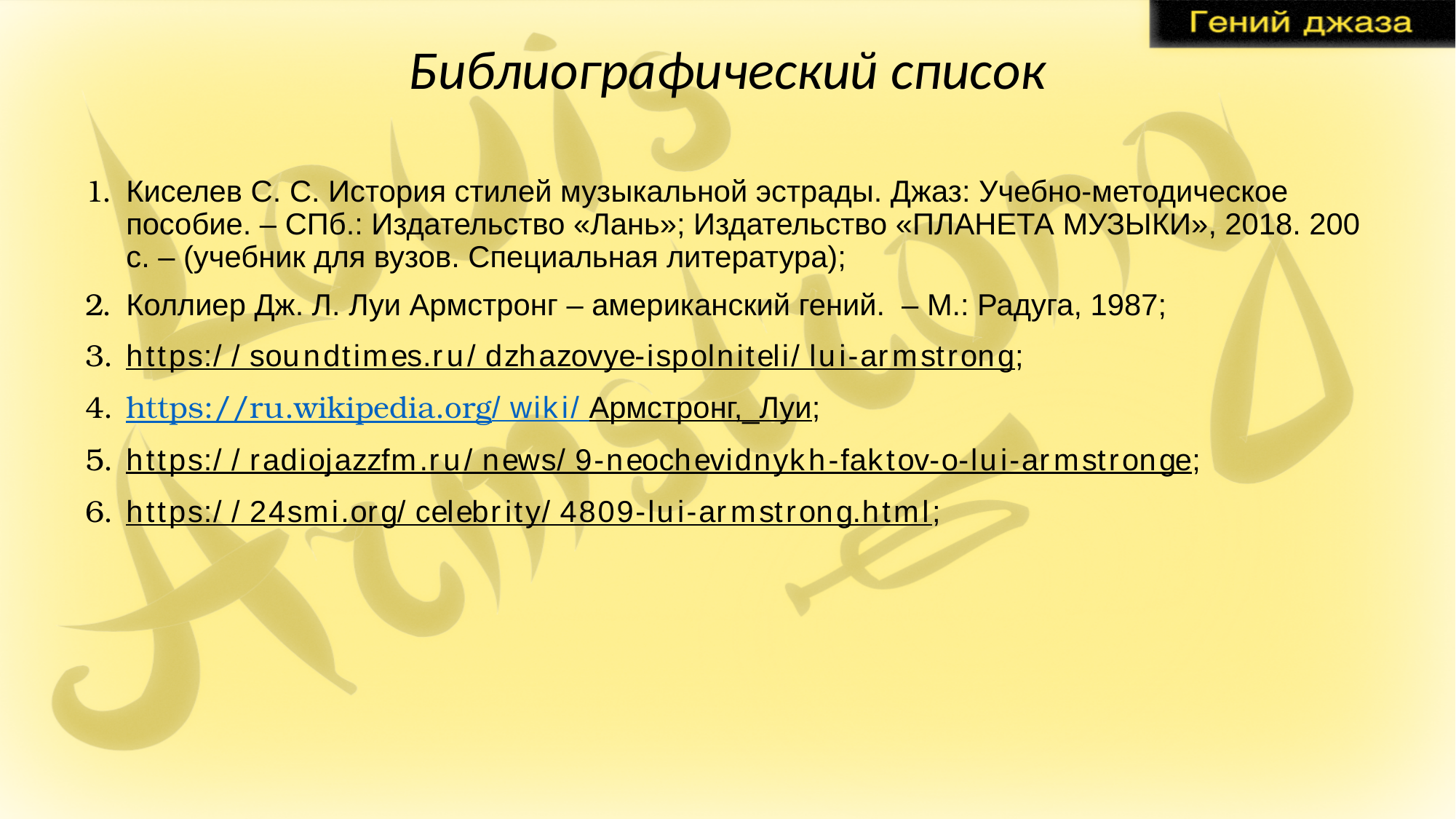

# Библиографический список
Киселев С. С. История стилей музыкальной эстрады. Джаз: Учебно-методическое пособие. – СПб.: Издательство «Лань»; Издательство «ПЛАНЕТА МУЗЫКИ», 2018. 200 с. – (учебник для вузов. Специальная литература);
Коллиер Дж. Л. Луи Армстронг – американский гений.  – М.: Радуга, 1987;
https://soundtimes.ru/dzhazovye-ispolniteli/lui-armstrong;
https://ru.wikipedia.org/wiki/Армстронг,_Луи;
https://radiojazzfm.ru/news/9-neochevidnykh-faktov-o-lui-armstronge;
https://24smi.org/celebrity/4809-lui-armstrong.html;